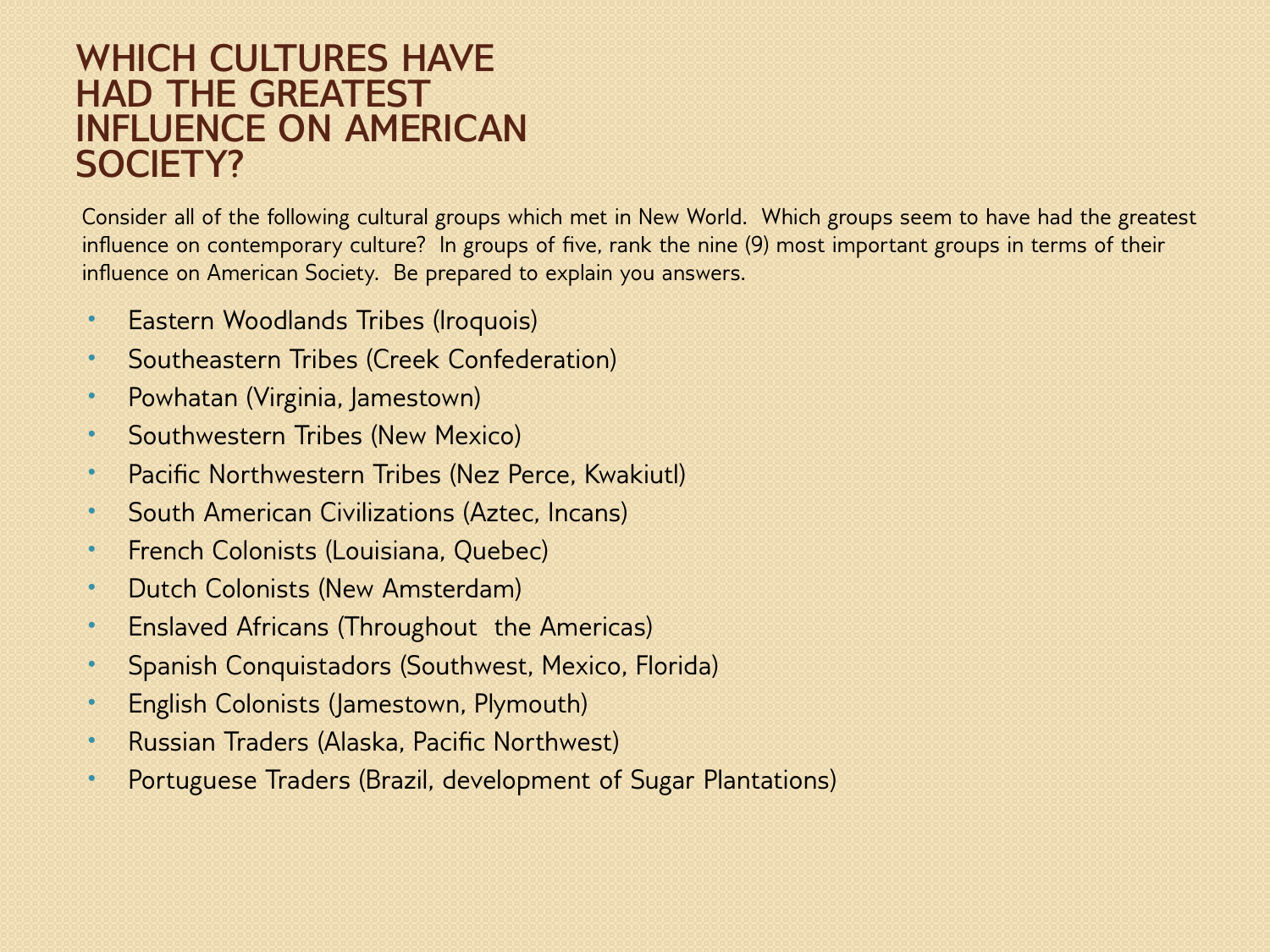

# Which cultures have had the greatest influence on American Society?
Consider all of the following cultural groups which met in New World.  Which groups seem to have had the greatest influence on contemporary culture?  In groups of five, rank the nine (9) most important groups in terms of their influence on American Society.  Be prepared to explain you answers.
Eastern Woodlands Tribes (Iroquois)
Southeastern Tribes (Creek Confederation)
Powhatan (Virginia, Jamestown)
Southwestern Tribes (New Mexico)
Pacific Northwestern Tribes (Nez Perce, Kwakiutl)
South American Civilizations (Aztec, Incans)
French Colonists (Louisiana, Quebec)
Dutch Colonists (New Amsterdam)
Enslaved Africans (Throughout  the Americas)
Spanish Conquistadors (Southwest, Mexico, Florida)
English Colonists (Jamestown, Plymouth)
Russian Traders (Alaska, Pacific Northwest)
Portuguese Traders (Brazil, development of Sugar Plantations)